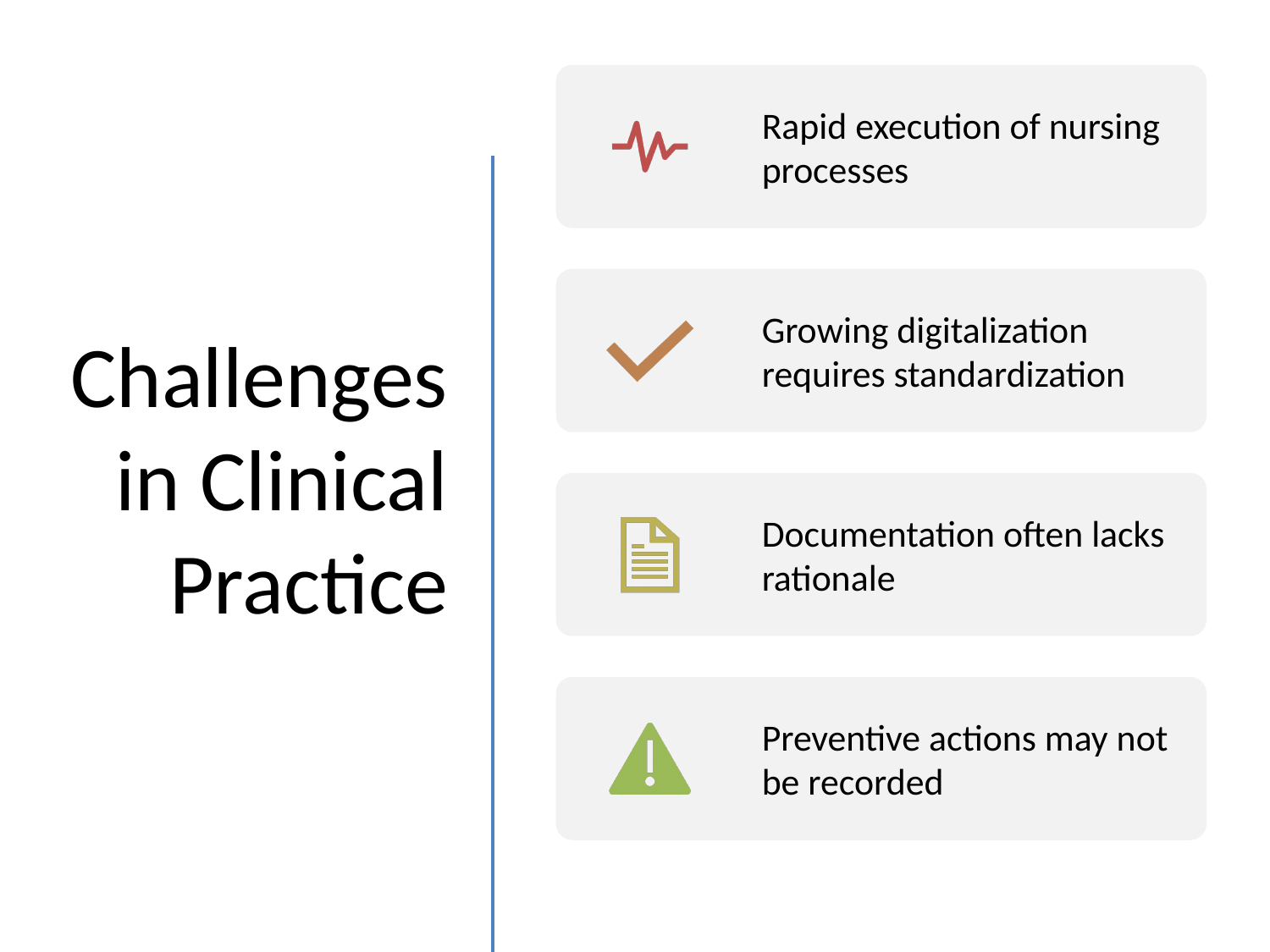

Rapid execution of nursing processes
Growing digitalization requires standardization
Documentation often lacks rationale
Preventive actions may not be recorded
# Challenges in Clinical Practice